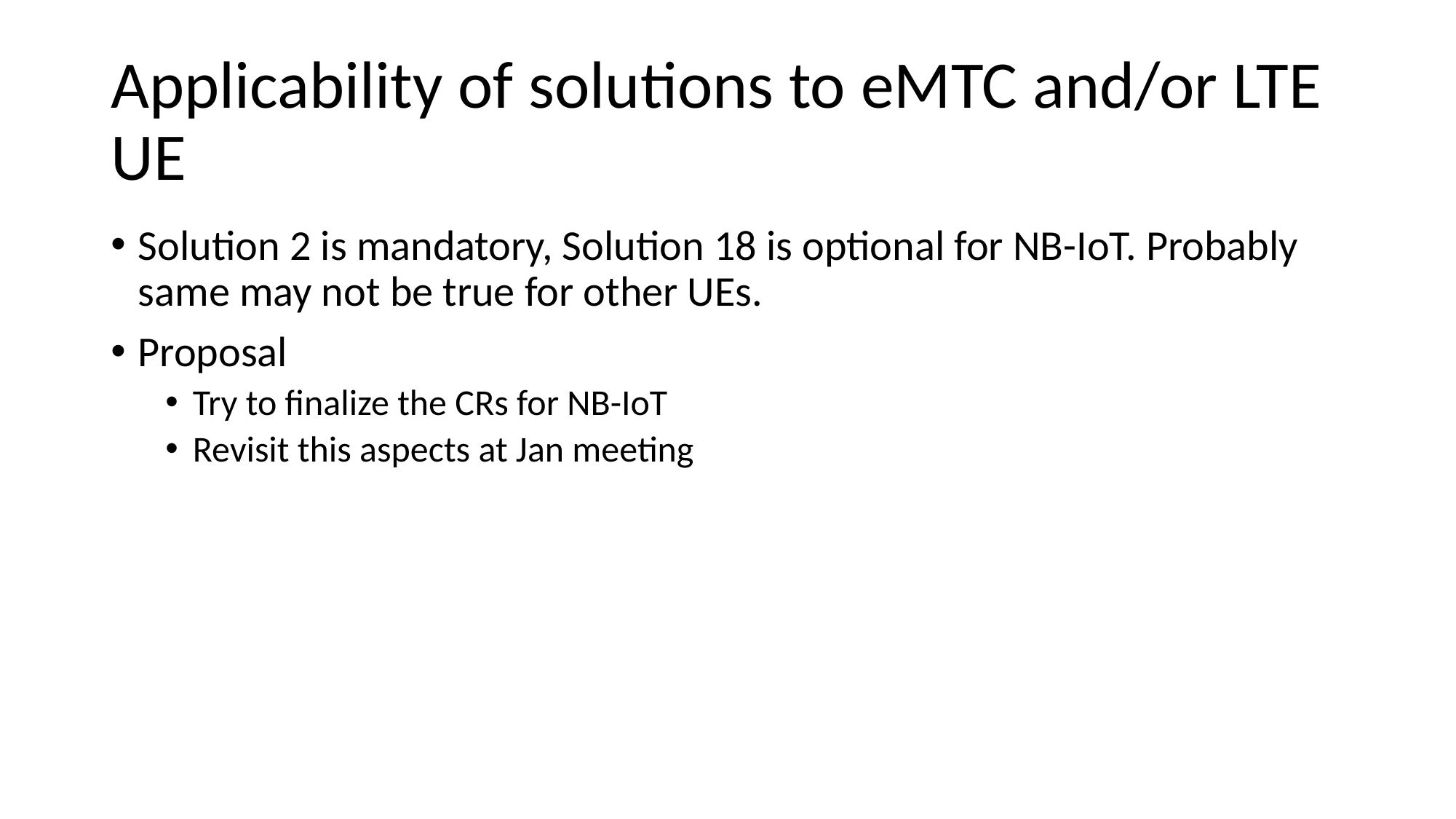

# Applicability of solutions to eMTC and/or LTE UE
Solution 2 is mandatory, Solution 18 is optional for NB-IoT. Probably same may not be true for other UEs.
Proposal
Try to finalize the CRs for NB-IoT
Revisit this aspects at Jan meeting